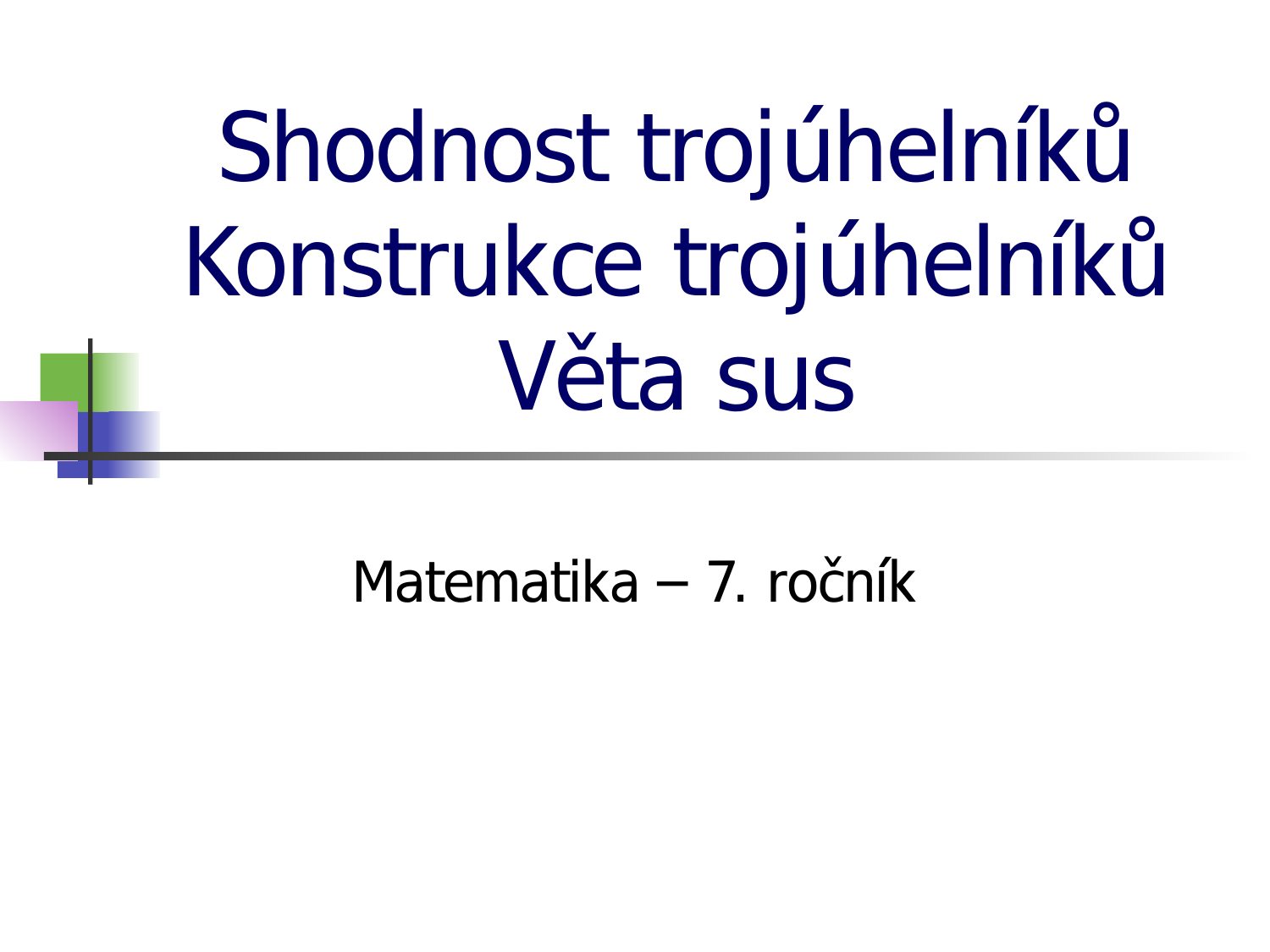

# Shodnost trojúhelníků Konstrukce trojúhelníků Věta sus
Matematika – 7. ročník